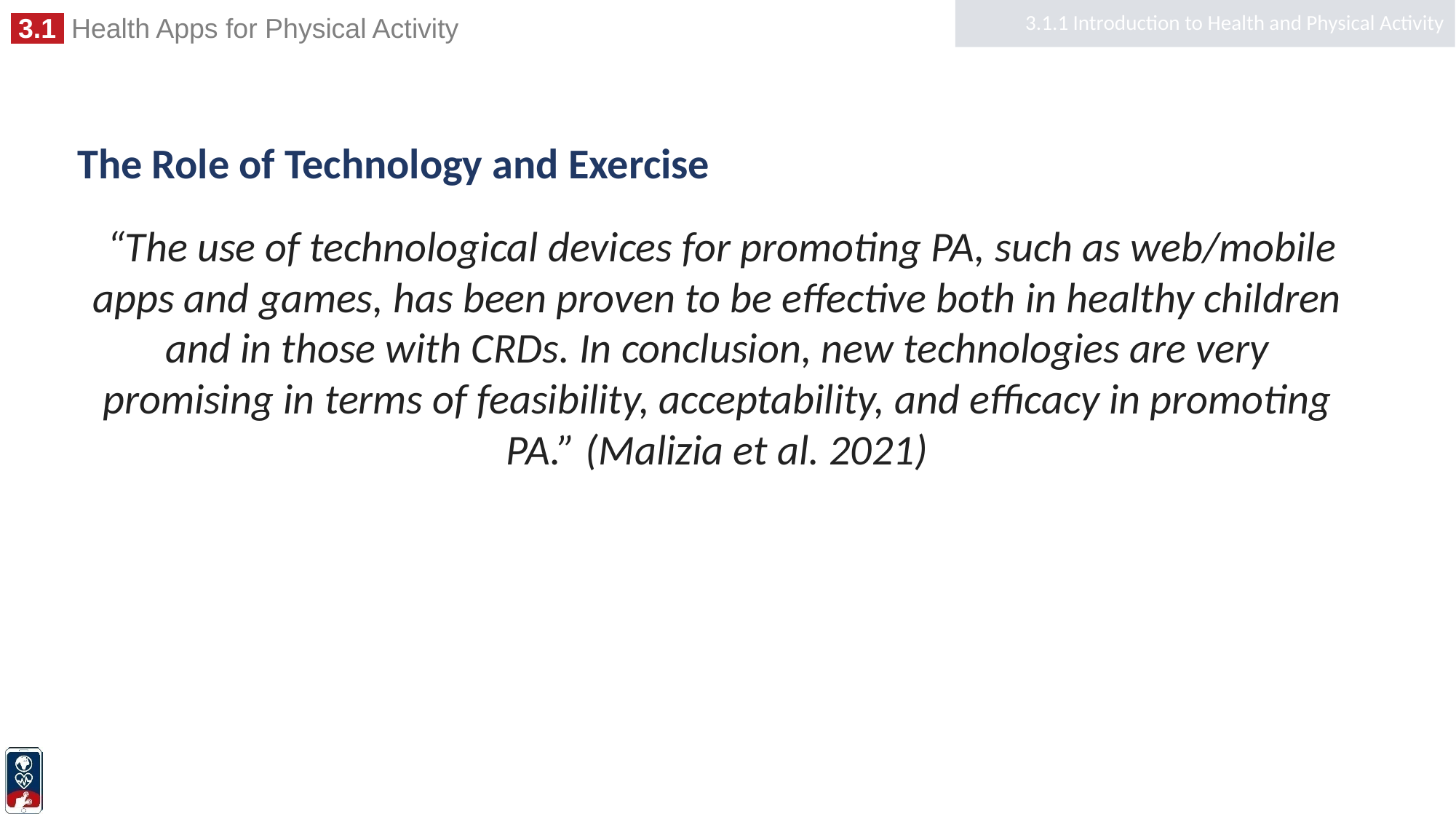

3.1.1 Introduction to Health and Physical Activity
# The Role of Technology and Exercise
 “The use of technological devices for promoting PA, such as web/mobile apps and games, has been proven to be effective both in healthy children and in those with CRDs. In conclusion, new technologies are very promising in terms of feasibility, acceptability, and efficacy in promoting PA.” (Malizia et al. 2021)